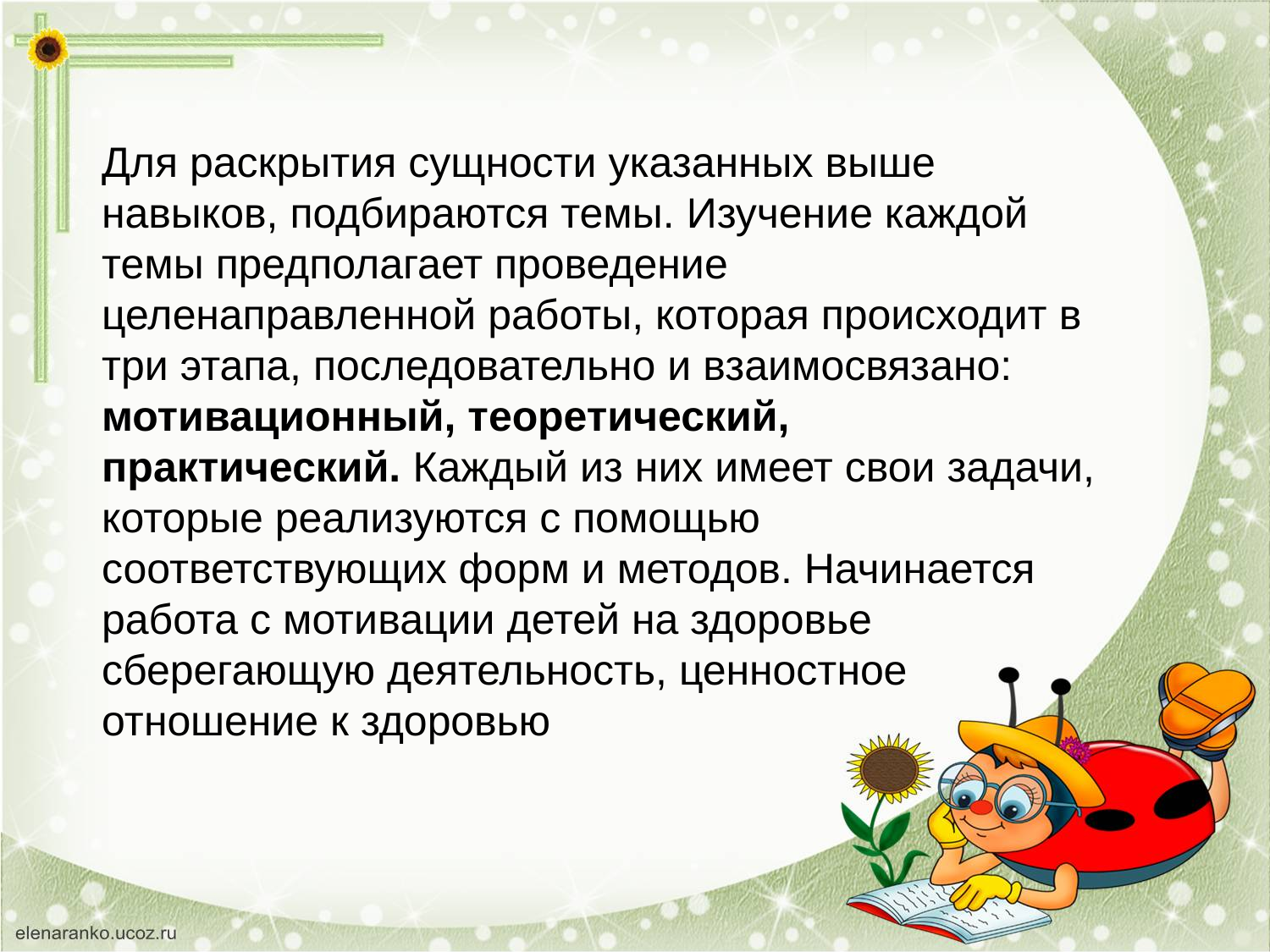

Для раскрытия сущности указанных выше навыков, подбираются темы. Изучение каждой темы предполагает проведение целенаправленной работы, которая происходит в три этапа, последовательно и взаимосвязано: мотивационный, теоретический, практический. Каждый из них имеет свои задачи, которые реализуются с помощью соответствующих форм и методов. Начинается работа с мотивации детей на здоровье сберегающую деятельность, ценностное отношение к здоровью